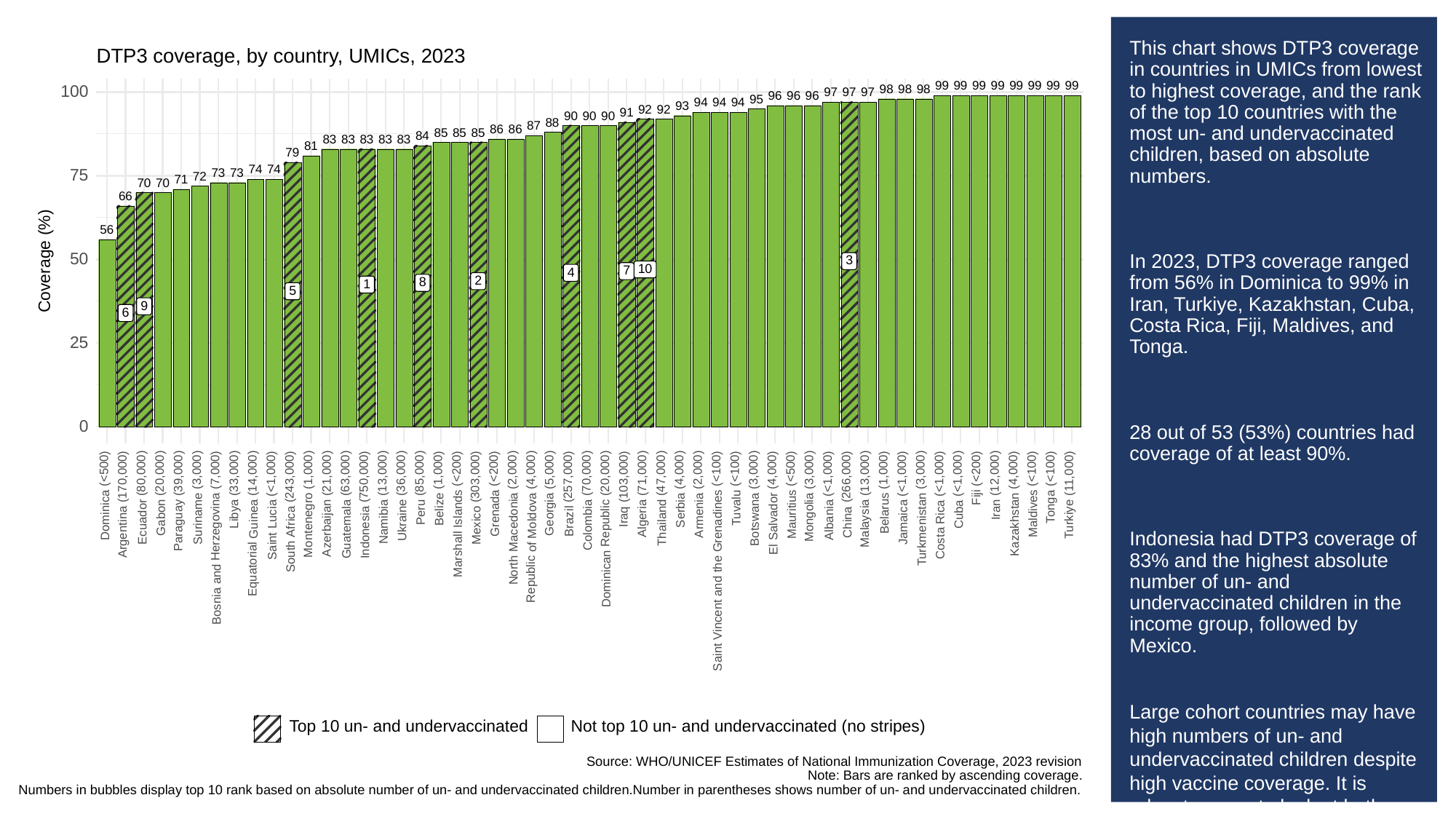

# This chart shows DTP3 coverage in countries in UMICs from lowest to highest coverage, and the rank of the top 10 countries with the most un- and undervaccinated children, based on absolute numbers.

In 2023, DTP3 coverage ranged from 56% in Dominica to 99% in Iran, Turkiye, Kazakhstan, Cuba, Costa Rica, Fiji, Maldives, and Tonga.

28 out of 53 (53%) countries had coverage of at least 90%.

Indonesia had DTP3 coverage of 83% and the highest absolute number of un- and undervaccinated children in the income group, followed by Mexico.

Large cohort countries may have high numbers of un- and undervaccinated children despite high vaccine coverage. It is advantageous to look at both coverage and absolute numbers of unvaccinated children to ensure vulnerable countries with small birth cohorts are not missed.

DTP3 coverage, by country, UMICs, 2023

99
99
99
99
99
99
99
99
98
98
98
100
97
97
97
96
96
96

95

94
94
94

93

92
92

91

90
90
90

88

87

86
86

85
85
85
84

83
83
83
83
83

81

79

74
74

73
73
75

72

71

70
70

66

56

50
Coverage (%)

3

10
7

4

2

8

1

5

9

6

25

0

(<500)
(<200)
(<200)
(<100)
(<100)
(<500)
(<200)
(<100)
(<100)
(3,000)
(7,000)
(1,000)
(1,000)
(2,000)
(4,000)
(5,000)
(4,000)
(2,000)
(3,000)
(4,000)
(3,000)
(1,000)
(3,000)
(4,000)
(80,000)
(20,000)
(39,000)
(33,000)
(14,000)
(21,000)
(63,000)
(13,000)
(36,000)
(85,000)
(70,000)
(20,000)
(71,000)
(47,000)
(13,000)
(12,000)
(11,000)
(<1,000)
(<1,000)
(<1,000)
(<1,000)
(<1,000)
(170,000)
(243,000)
(750,000)
(303,000)
(257,000)
(103,000)
(266,000)
Fiji
Tonga
Tuvalu
Islands
Belize
Iran
Serbia
Rica
Peru
Libya
Georgia
Grenada
Belarus
Maldives
Cuba
Mauritius
Lucia
Dominica
Armenia
Iraq
Moldova
Mongolia
Salvador
Algeria
Gabon
Turkiye
Suriname
Guinea
Botswana
Albania
Ukraine
Grenadines
Brazil
Africa
Namibia
Republic
China
Ecuador
Malaysia
Jamaica
Macedonia
Thailand
Montenegro
Paraguay
Kazakhstan
Colombia
Mexico
Herzegovina
Azerbaijan
Guatemala
Turkmenistan
Argentina
Indonesia
Costa
Saint
of
El
Marshall
South
the
Equatorial
North
and
Republic
Dominican
and
Bosnia
Vincent
Saint

Not top 10 un- and undervaccinated (no stripes)
Top 10 un- and undervaccinated

Source: WHO/UNICEF Estimates of National Immunization Coverage, 2023 revision
Note: Bars are ranked by ascending coverage.
Numbers in bubbles display top 10 rank based on absolute number of un- and undervaccinated children.Number in parentheses shows number of un- and undervaccinated children.